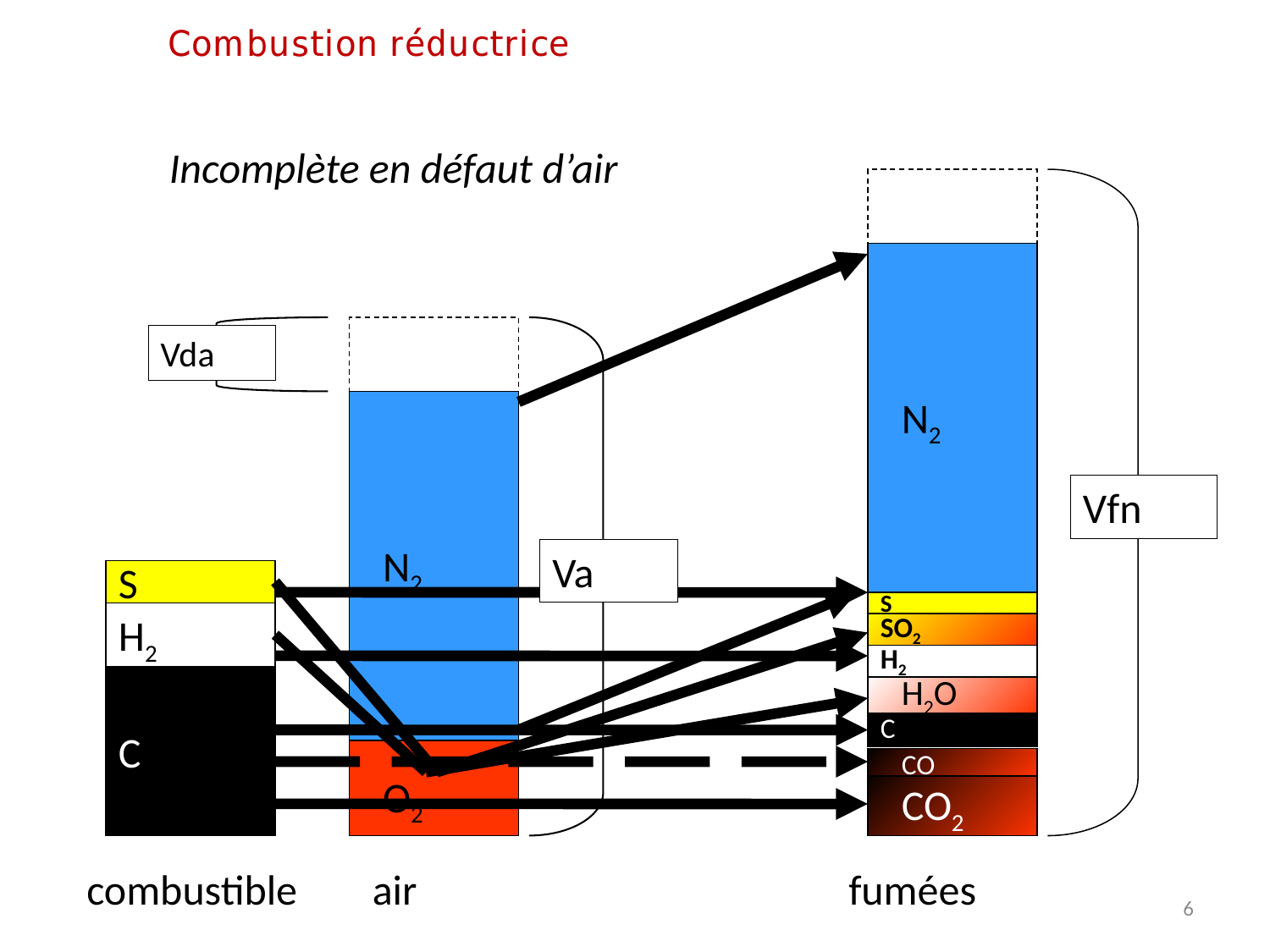

Combustion réductrice
Incomplète en défaut d’air

Vfn

N2

Vda

Va

N2
S

S

H2
SO2

H2

H2O

C
C

O2
CO

CO2

combustible
air
fumées
6